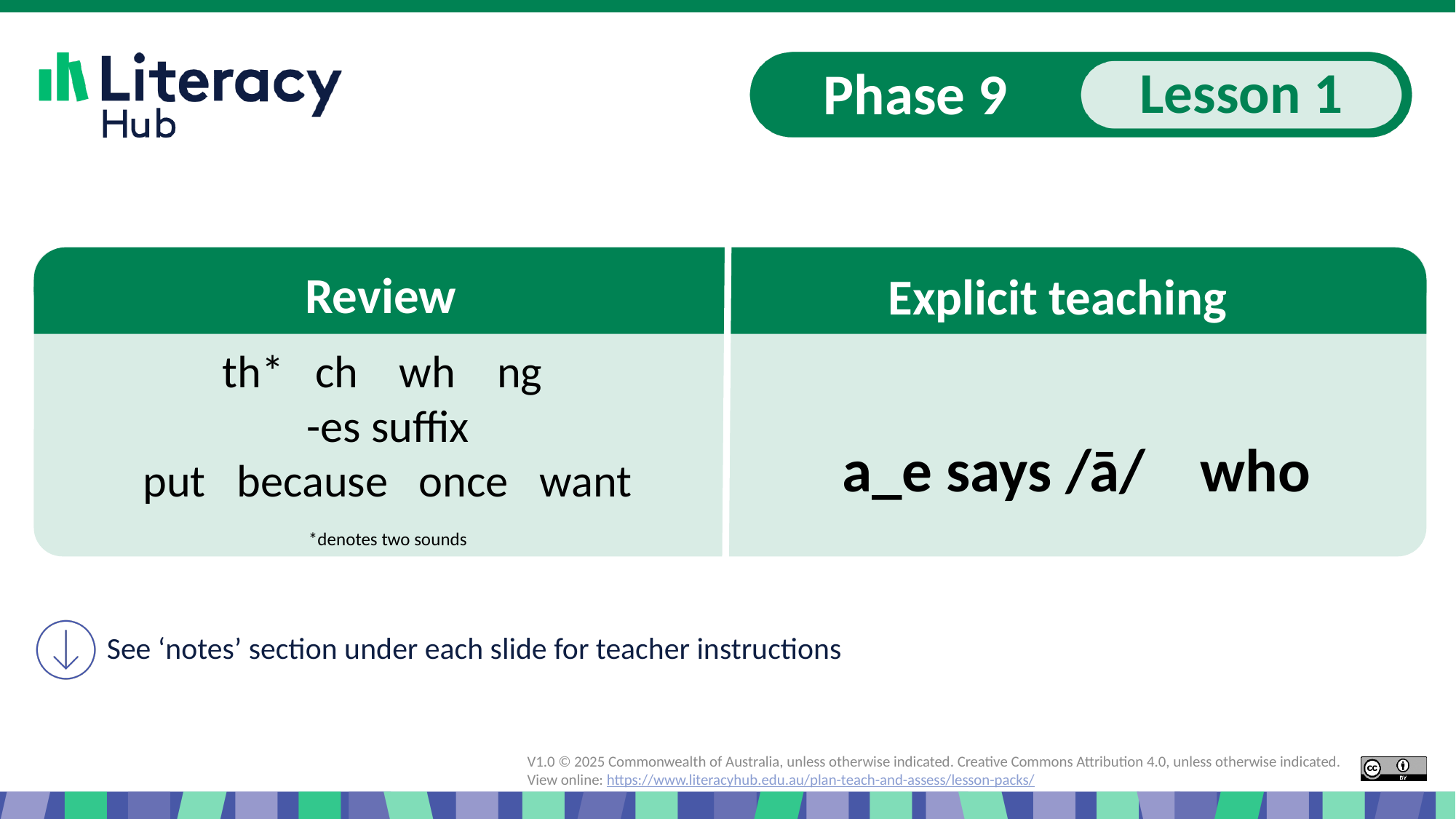

# Slide 1 Start of presentation, a_e says /ā/
th*   ch    wh    ng
-es suffix
put   because   once   want

*denotes two sounds

a_e says /ā/    who